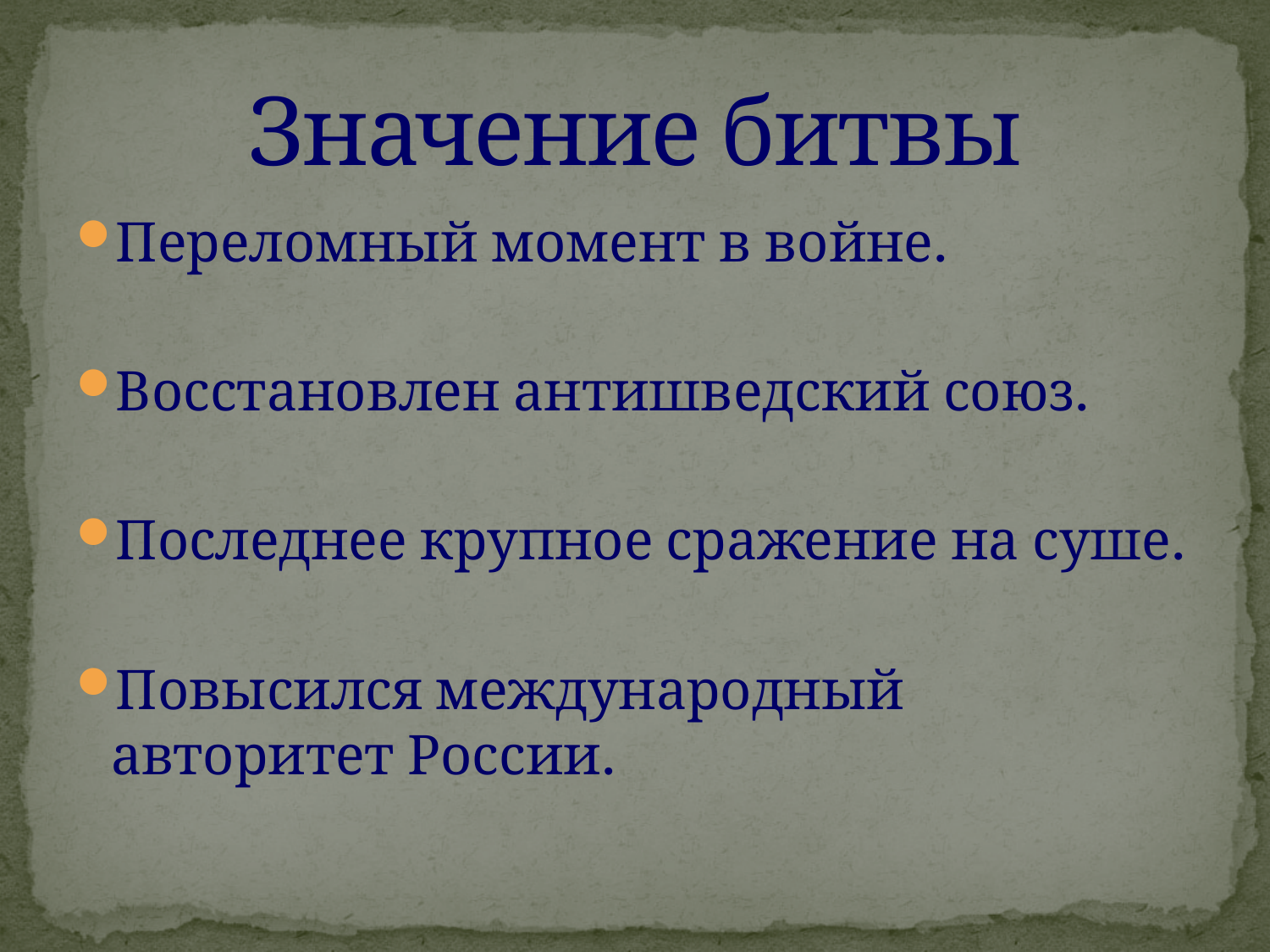

# Значение битвы
Переломный момент в войне.

Восстановлен антишведский союз.

Последнее крупное сражение на суше.

Повысился международный авторитет России.